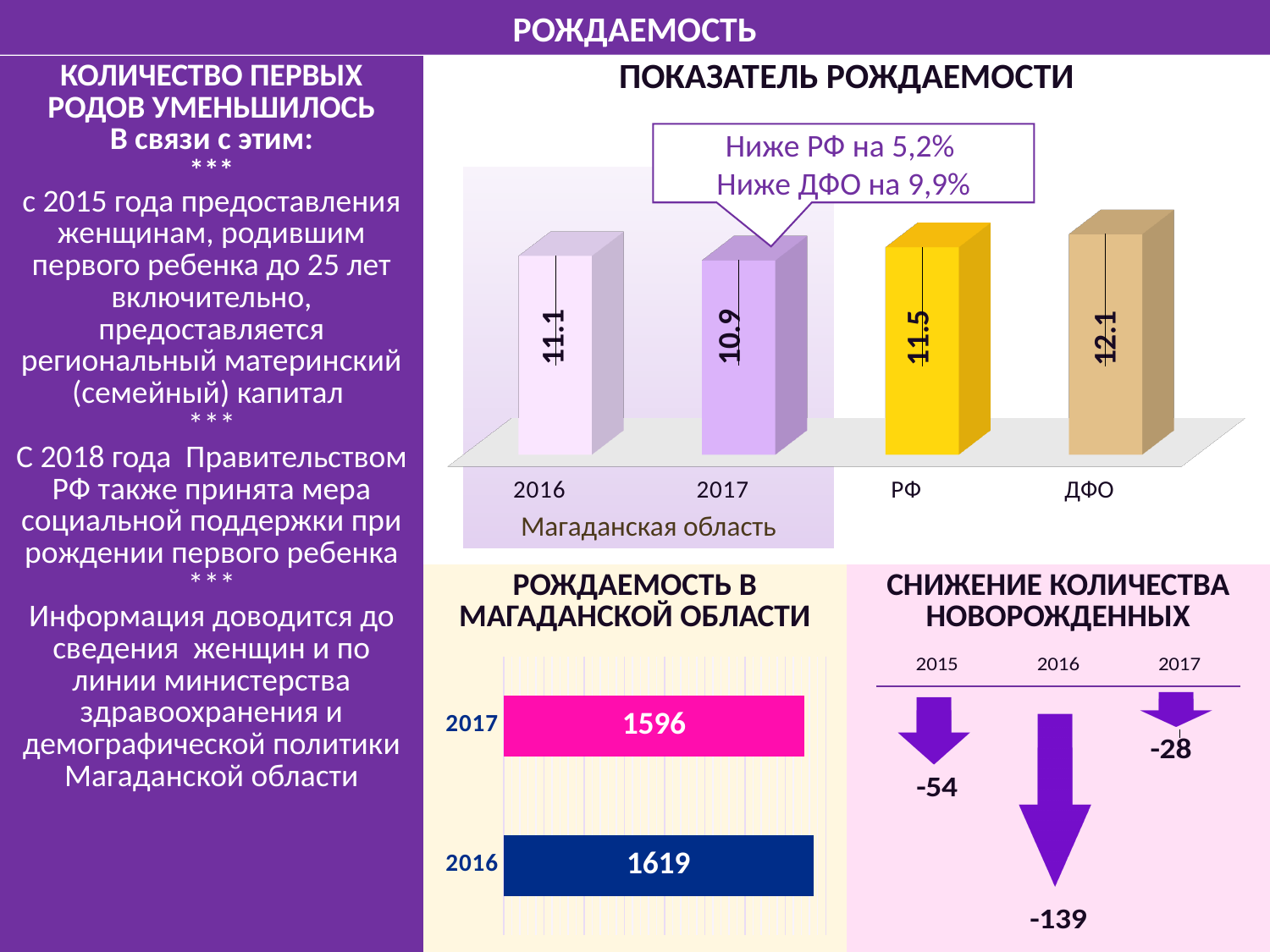

РОЖДАЕМОСТЬ
| КОЛИЧЕСТВО ПЕРВЫХ РОДОВ УМЕНЬШИЛОСЬ В связи с этим: \*\*\* с 2015 года предоставления женщинам, родившим первого ребенка до 25 лет включительно, предоставляется региональный материнский (семейный) капитал \*\*\* С 2018 года Правительством РФ также принята мера социальной поддержки при рождении первого ребенка \*\*\* Информация доводится до сведения женщин и по линии министерства здравоохранения и демографической политики Магаданской области | ПОКАЗАТЕЛЬ РОЖДАЕМОСТИ |  |
| --- | --- | --- |
|  | РОЖДАЕМОСТЬ В МАГАДАНСКОЙ ОБЛАСТИ | СНИЖЕНИЕ КОЛИЧЕСТВА НОВОРОЖДЕННЫХ |
Ниже РФ на 5,2%
Ниже ДФО на 9,9%

[unsupported chart]

Магаданская область

### Chart

| Category | Ряд 1 |
|---|---|
| 2016 | 1619.0 |
| 2017 | 1596.0 |

### Chart

| Category | Ряд 1 |
|---|---|
| 2015 | -54.0 |
| 2016 | -139.0 |
| 2017 | -28.0 |